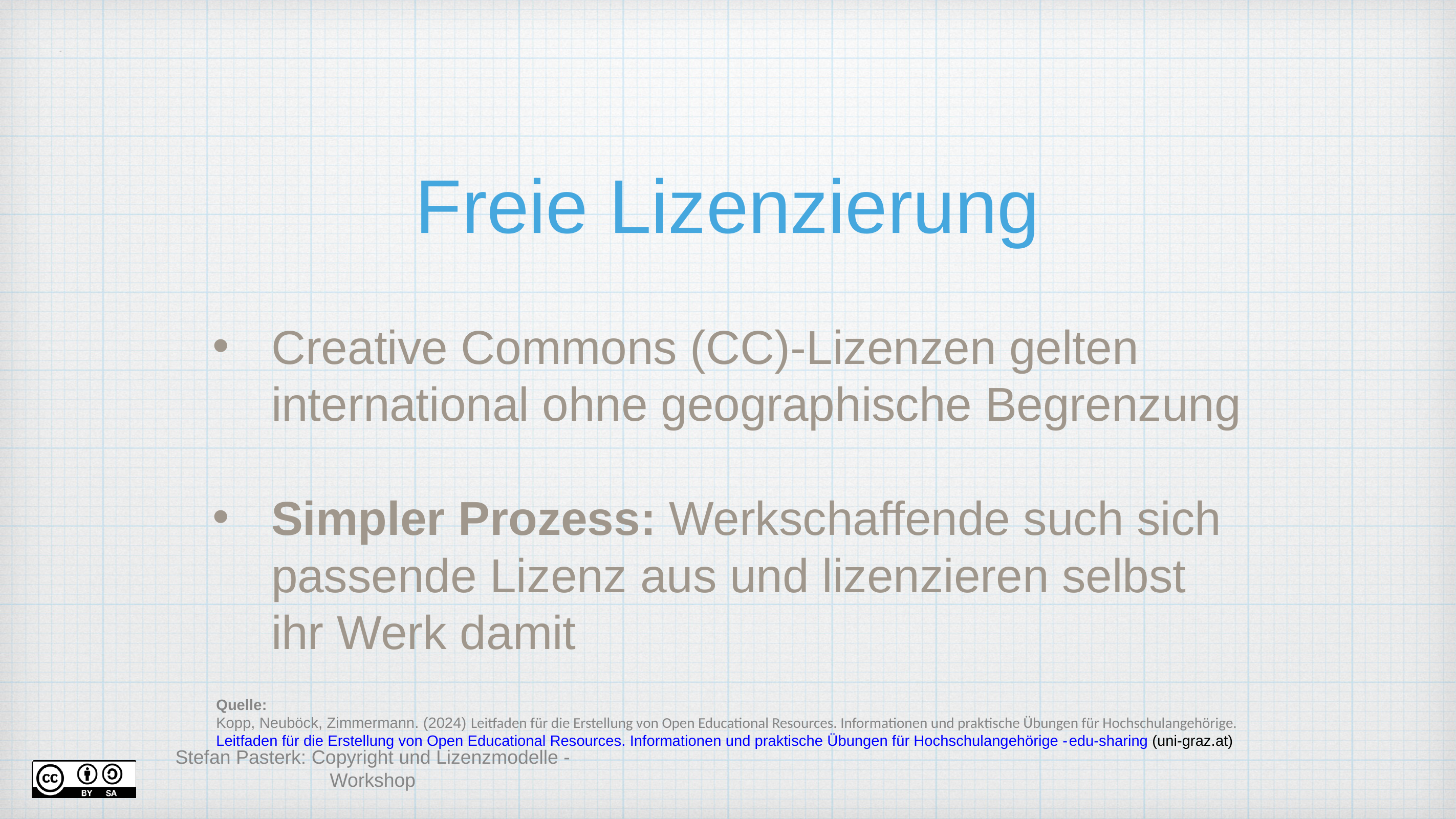

# Freie Lizenzierung
Creative Commons (CC)-Lizenzen gelten international ohne geographische Begrenzung

Simpler Prozess: Werkschaffende such sich passende Lizenz aus und lizenzieren selbst ihr Werk damit
Quelle:
Kopp, Neuböck, Zimmermann. (2024) Leitfaden für die Erstellung von Open Educational Resources. Informationen und praktische Übungen für Hochschulangehörige. Leitfaden für die Erstellung von Open Educational Resources. Informationen und praktische Übungen für Hochschulangehörige -edu-sharing (uni-graz.at)
Stefan Pasterk: Copyright und Lizenzmodelle - Workshop